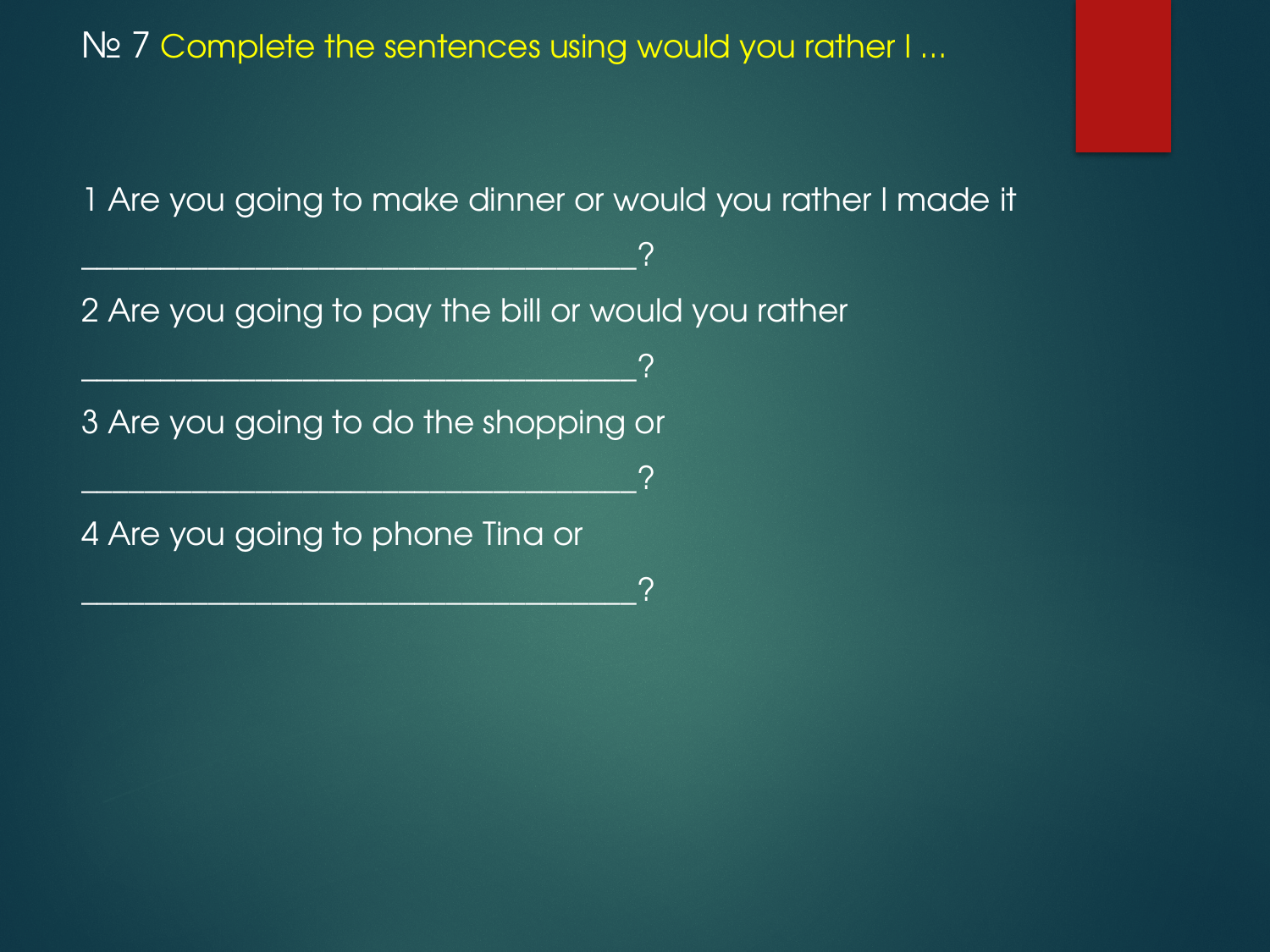

№ 7 Complete the sentences using would you rather I …
1 Are you going to make dinner or would you rather I made it
___________________________________?
2 Are you going to pay the bill or would you rather
___________________________________?
3 Are you going to do the shopping or
___________________________________?
4 Are you going to phone Tina or
___________________________________?